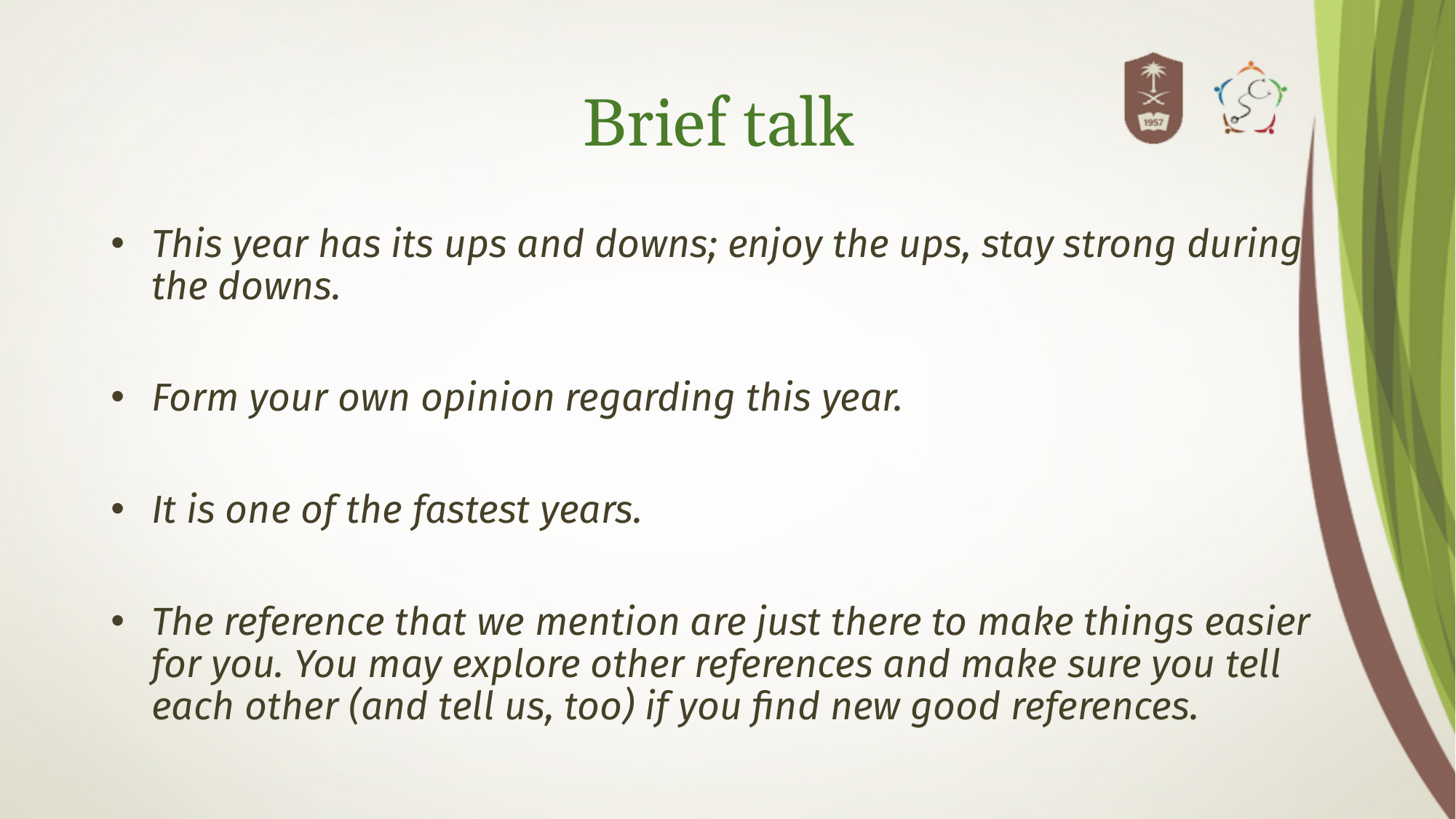

# Brief talk
This year has its ups and downs; enjoy the ups, stay strong during the downs.

Form your own opinion regarding this year.

It is one of the fastest years.

The reference that we mention are just there to make things easier for you. You may explore other references and make sure you tell each other (and tell us, too) if you find new good references.